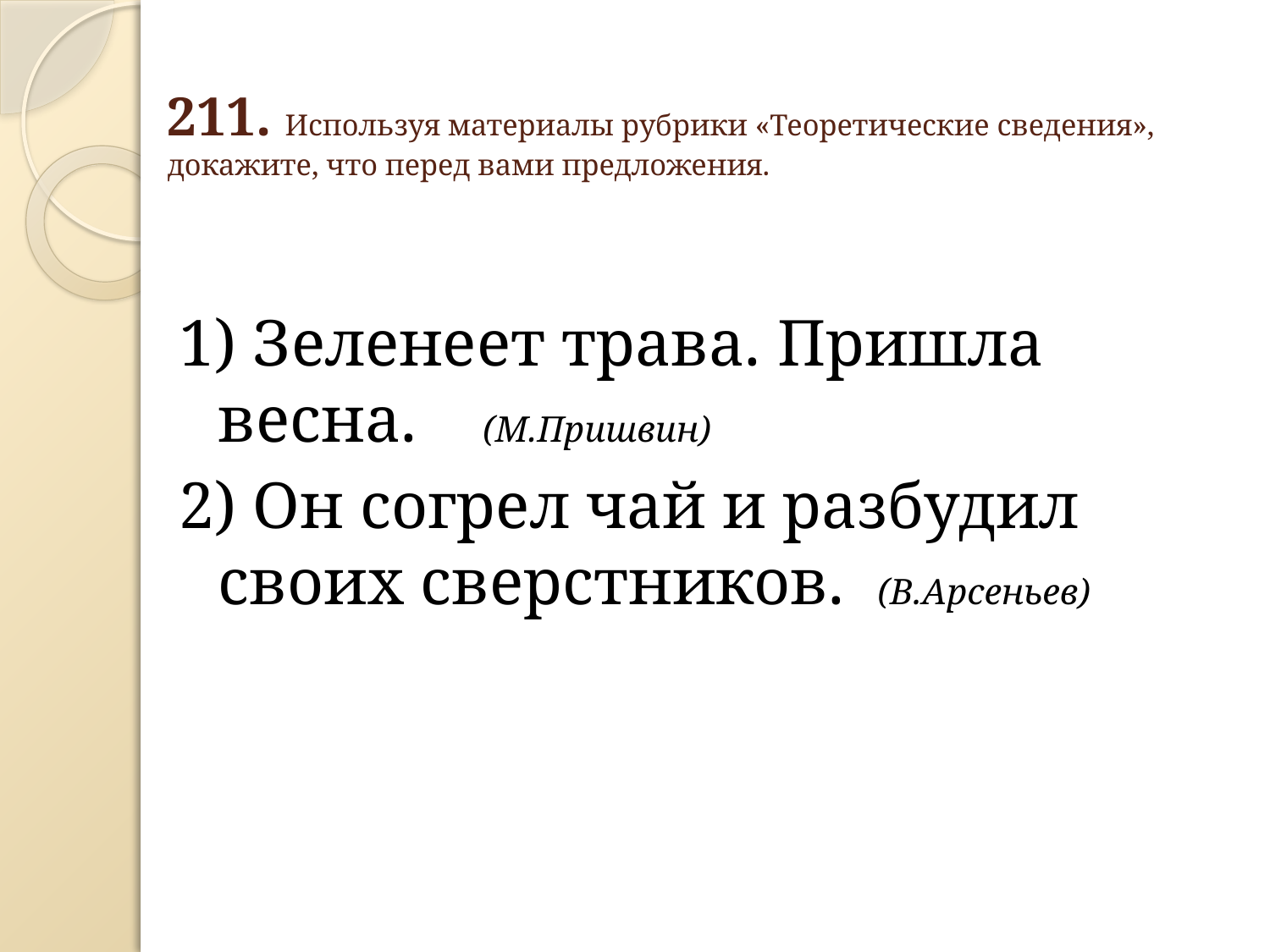

# 211. Используя материалы рубрики «Теоретические сведения», докажите, что перед вами предложения.
1) Зеленеет трава. Пришла весна.    (М.Пришвин)
2) Он согрел чай и разбудил своих сверстников.  (В.Арсеньев)